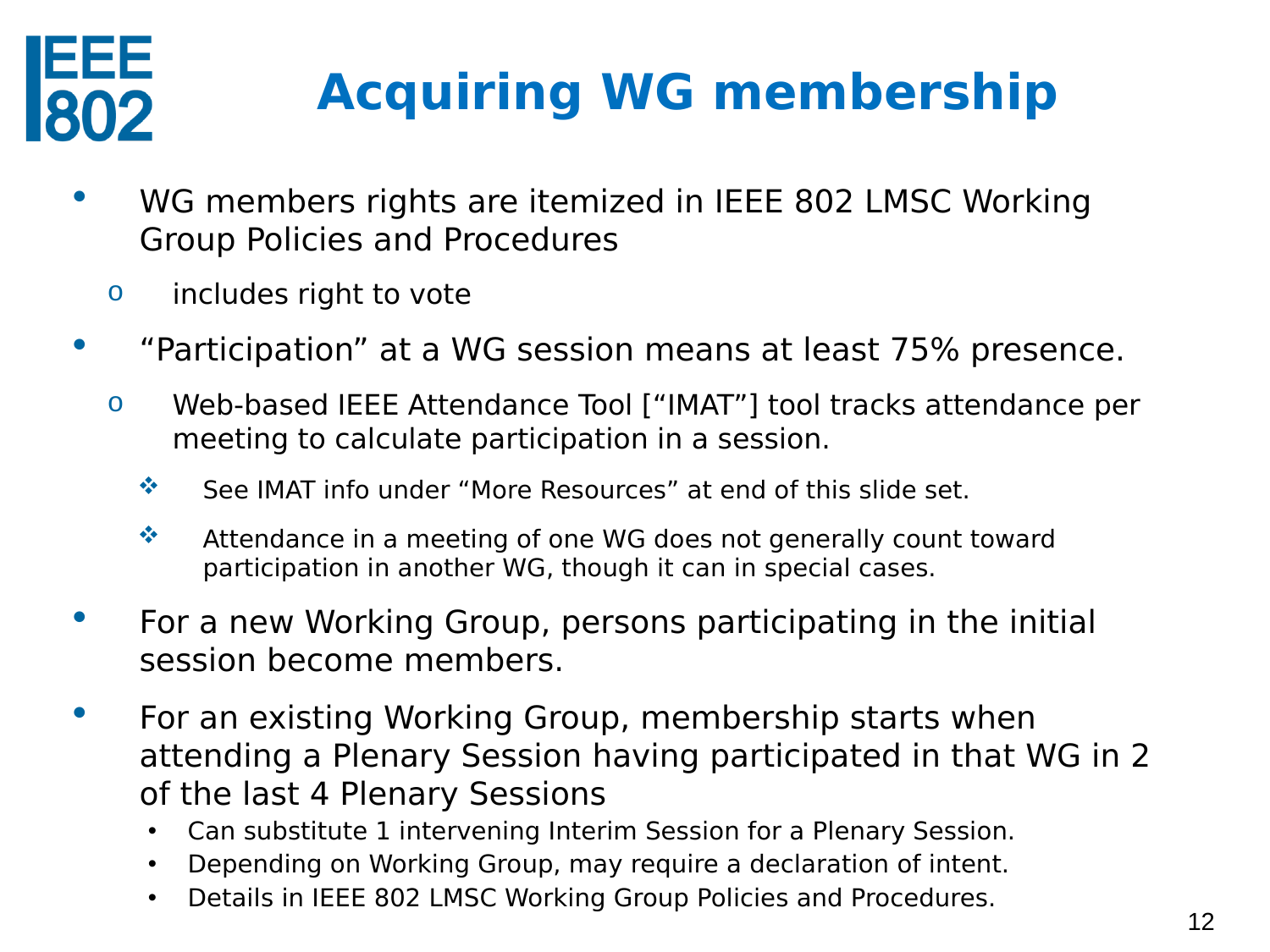

# Acquiring WG membership
WG members rights are itemized in IEEE 802 LMSC Working Group Policies and Procedures
includes right to vote
“Participation” at a WG session means at least 75% presence.
Web-based IEEE Attendance Tool [“IMAT”] tool tracks attendance per meeting to calculate participation in a session.
See IMAT info under “More Resources” at end of this slide set.
Attendance in a meeting of one WG does not generally count toward participation in another WG, though it can in special cases.
For a new Working Group, persons participating in the initial session become members.
For an existing Working Group, membership starts when attending a Plenary Session having participated in that WG in 2 of the last 4 Plenary Sessions
Can substitute 1 intervening Interim Session for a Plenary Session.
Depending on Working Group, may require a declaration of intent.
Details in IEEE 802 LMSC Working Group Policies and Procedures.

12